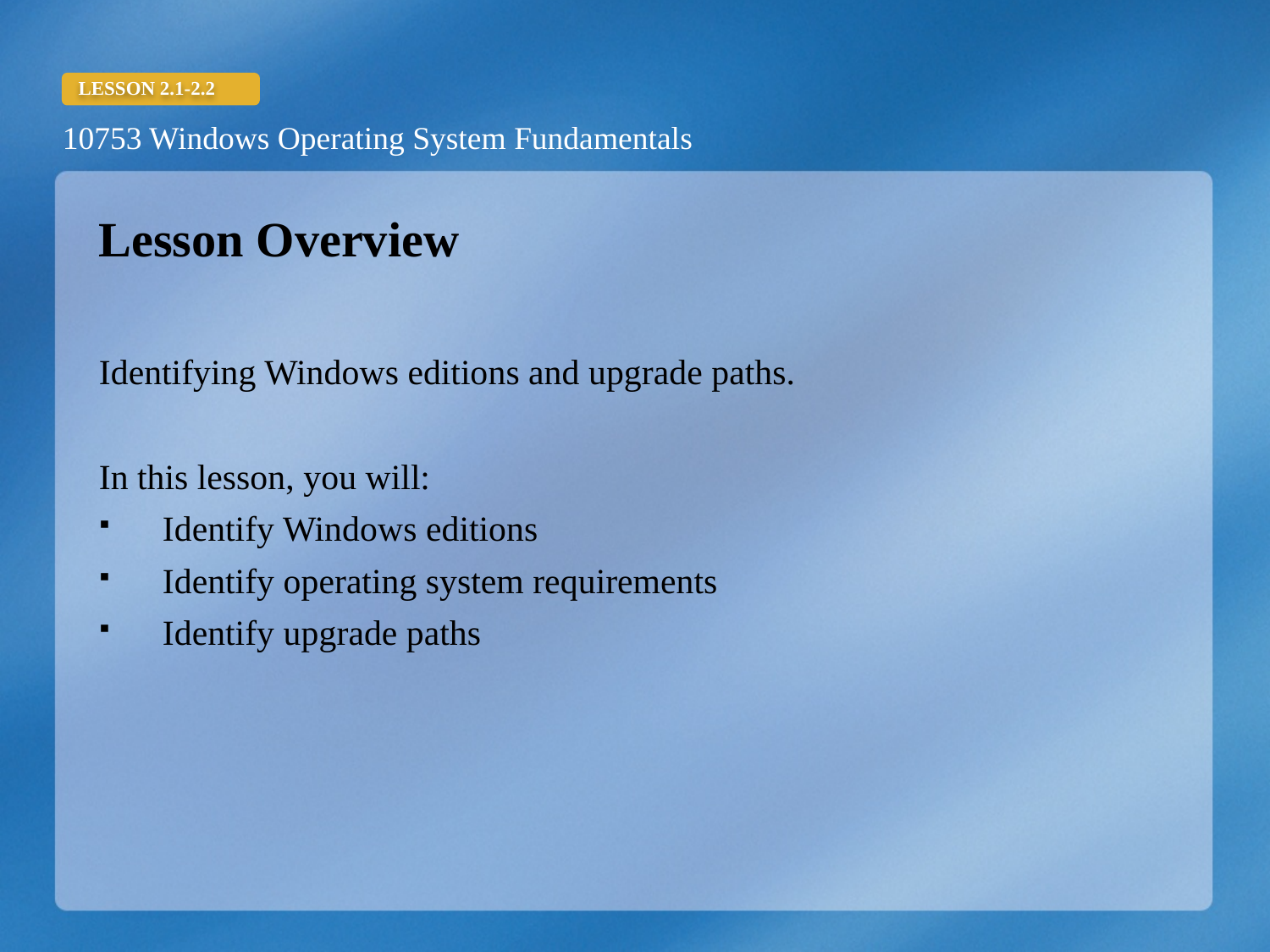

Lesson Overview

Identifying Windows editions and upgrade paths.

In this lesson, you will:
Identify Windows editions
Identify operating system requirements
Identify upgrade paths